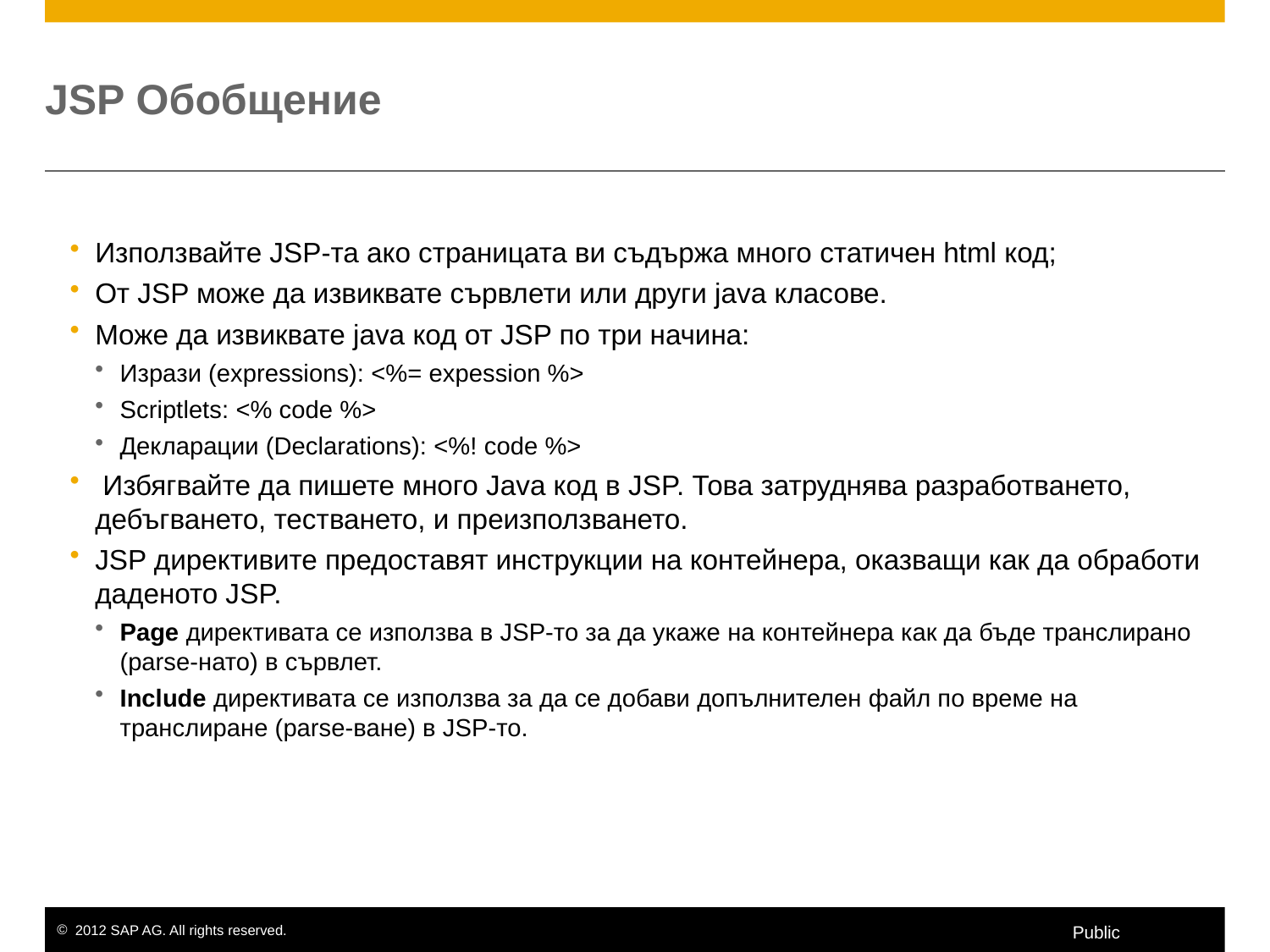

# JSP Обобщение
Използвайте JSP-та ако страницата ви съдържа много статичен html код;
От JSP може да извиквате сървлети или други java класове.
Може да извиквате java код от JSP по три начина:
Изрази (expressions): <%= expession %>
Scriptlets: <% code %>
Декларации (Declarations): <%! code %>
 Избягвайте да пишете много Java код в JSP. Това затруднява разработването, дебъгването, тестването, и преизползването.
JSP директивите предоставят инструкции на контейнера, оказващи как да обработи даденото JSP.
Page директивата се използва в JSP-то за да укаже на контейнера как да бъде транслирано (parse-нато) в сървлет.
Include директивата се използва за да се добави допълнителен файл по време на транслиране (parse-ване) в JSP-то.